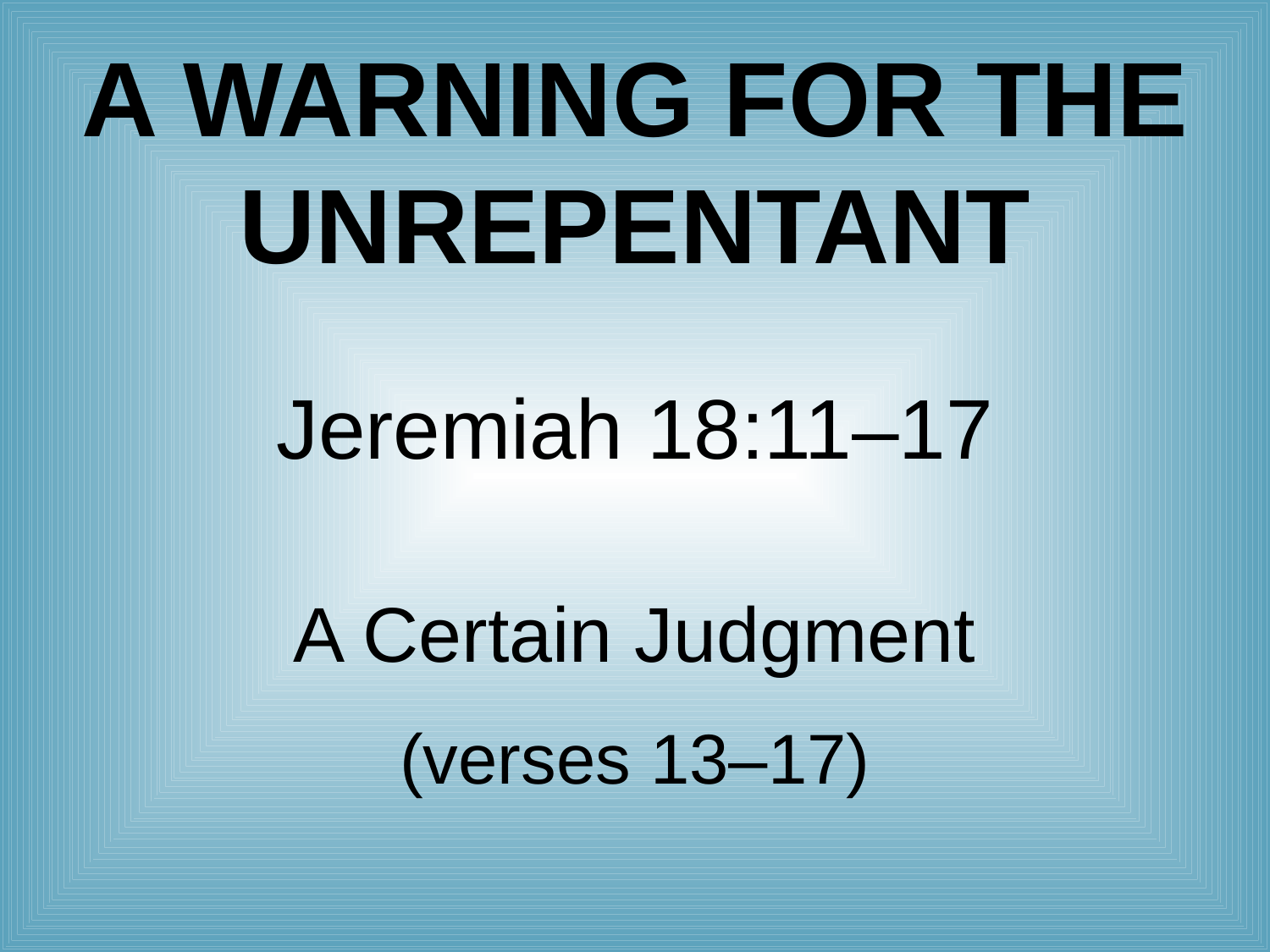

# A Warning for the Unrepentant
Jeremiah 18:11–17

A Certain Judgment
(verses 13–17)